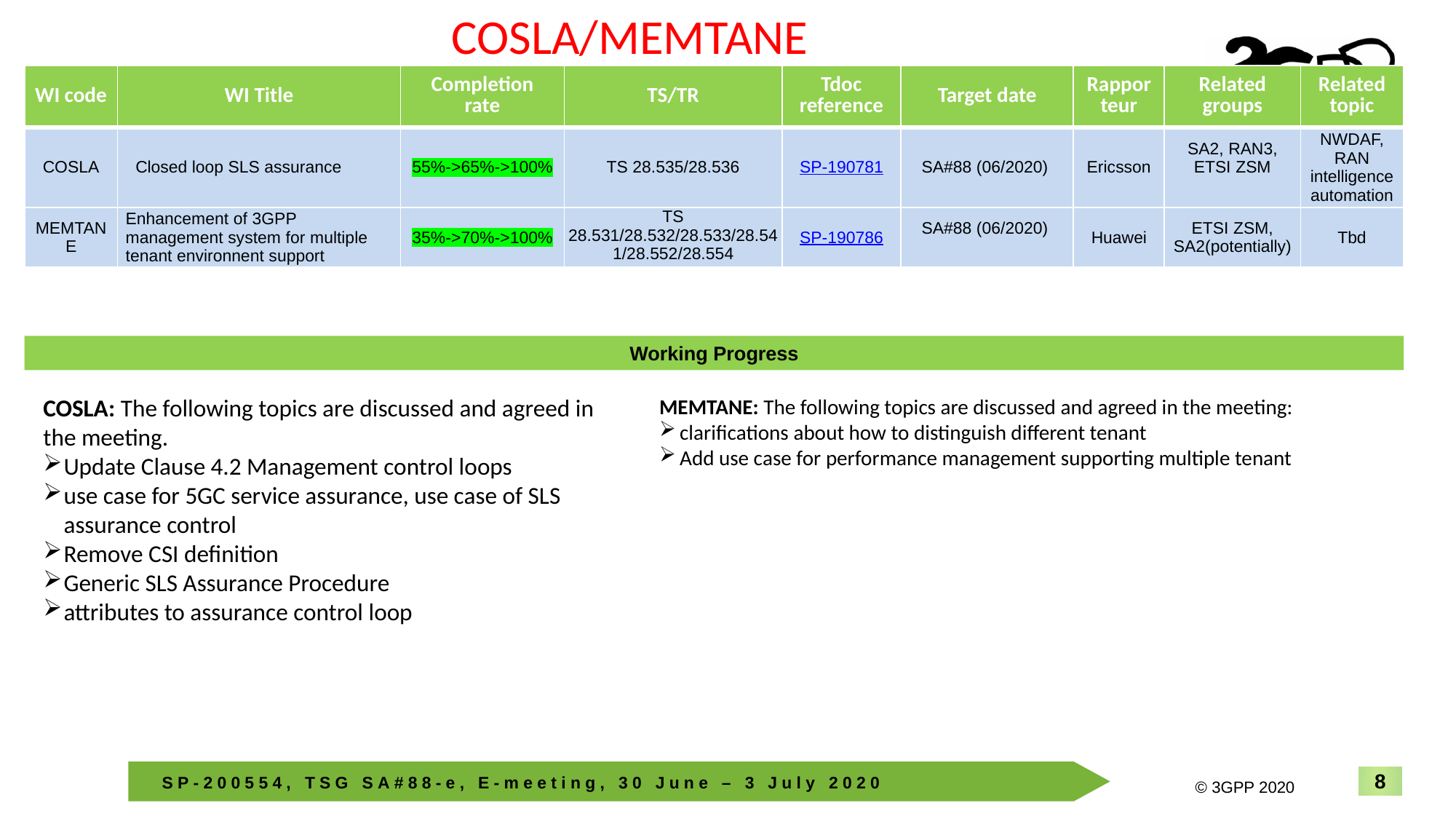

COSLA/MEMTANE
| WI code | WI Title | Completion rate | TS/TR | Tdoc reference | Target date | Rapporteur | Related groups | Related topic |
| --- | --- | --- | --- | --- | --- | --- | --- | --- |
| COSLA | Closed loop SLS assurance | 55%->65%->100% | TS 28.535/28.536 | SP-190781 | SA#88 (06/2020) | Ericsson | SA2, RAN3, ETSI ZSM | NWDAF, RAN intelligence automation |
| MEMTANE | Enhancement of 3GPP management system for multiple tenant environnent support | 35%->70%->100% | TS 28.531/28.532/28.533/28.541/28.552/28.554 | SP-190786 | SA#88 (06/2020) | Huawei | ETSI ZSM, SA2(potentially) | Tbd |
Working Progress

MEMTANE: The following topics are discussed and agreed in the meeting:
clarifications about how to distinguish different tenant
Add use case for performance management supporting multiple tenant

COSLA: The following topics are discussed and agreed in the meeting.
Update Clause 4.2 Management control loops
use case for 5GC service assurance, use case of SLS assurance control
Remove CSI definition
Generic SLS Assurance Procedure
attributes to assurance control loop